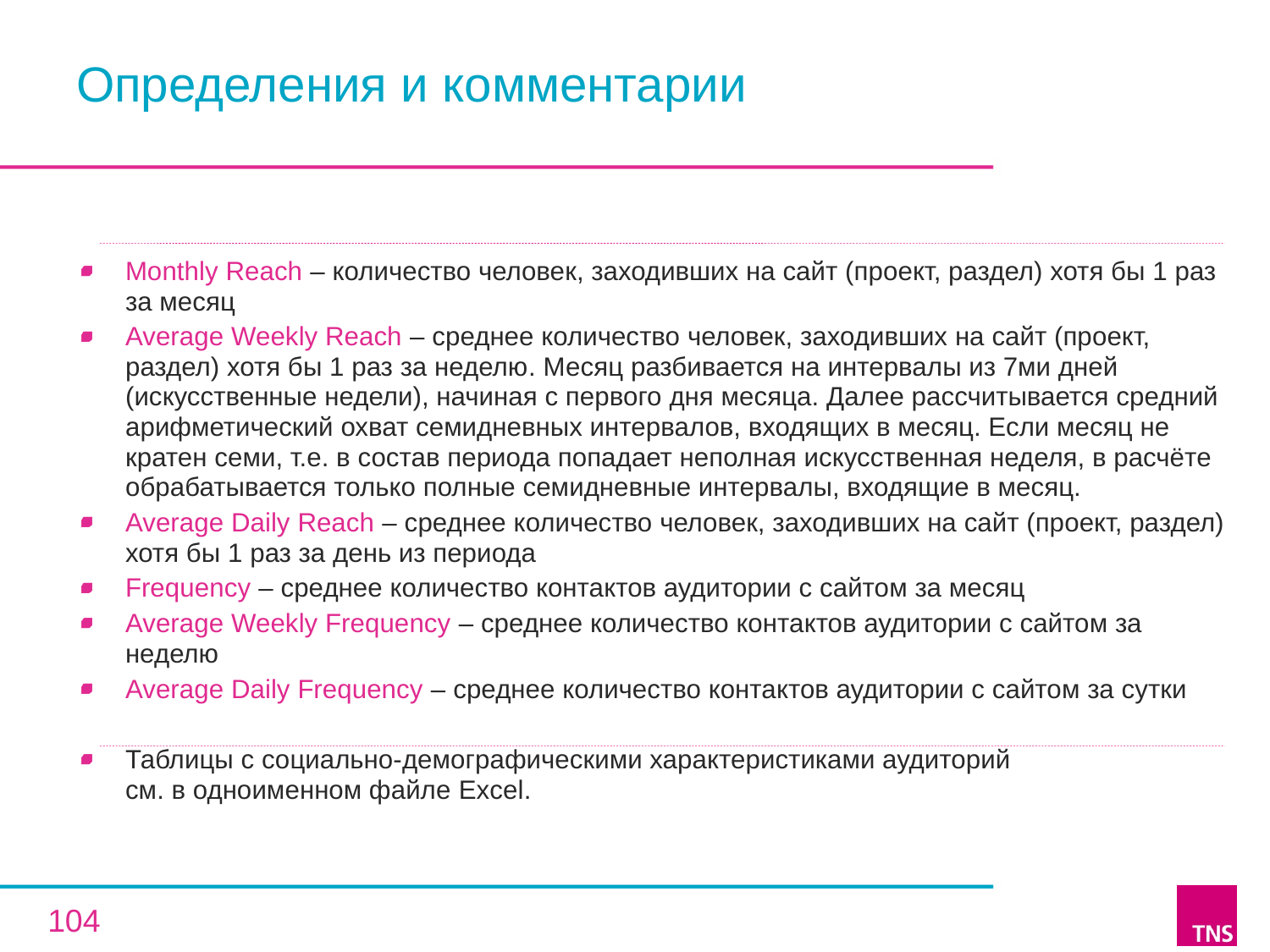

Определения и комментарии

Monthly Reach – количество человек, заходивших на сайт (проект, раздел) хотя бы 1 раз за месяц
Average Weekly Reach – среднее количество человек, заходивших на сайт (проект, раздел) хотя бы 1 раз за неделю. Месяц разбивается на интервалы из 7ми дней (искусственные недели), начиная с первого дня месяца. Далее рассчитывается средний арифметический охват семидневных интервалов, входящих в месяц. Если месяц не кратен семи, т.е. в состав периода попадает неполная искусственная неделя, в расчёте обрабатывается только полные семидневные интервалы, входящие в месяц.
Average Daily Reach – среднее количество человек, заходивших на сайт (проект, раздел) хотя бы 1 раз за день из периода
Frequency – среднее количество контактов аудитории с сайтом за месяц
Average Weekly Frequency – среднее количество контактов аудитории с сайтом за неделю
Average Daily Frequency – среднее количество контактов аудитории с сайтом за сутки

Таблицы с социально-демографическими характеристиками аудиторий
см. в одноименном файле Excel.

104